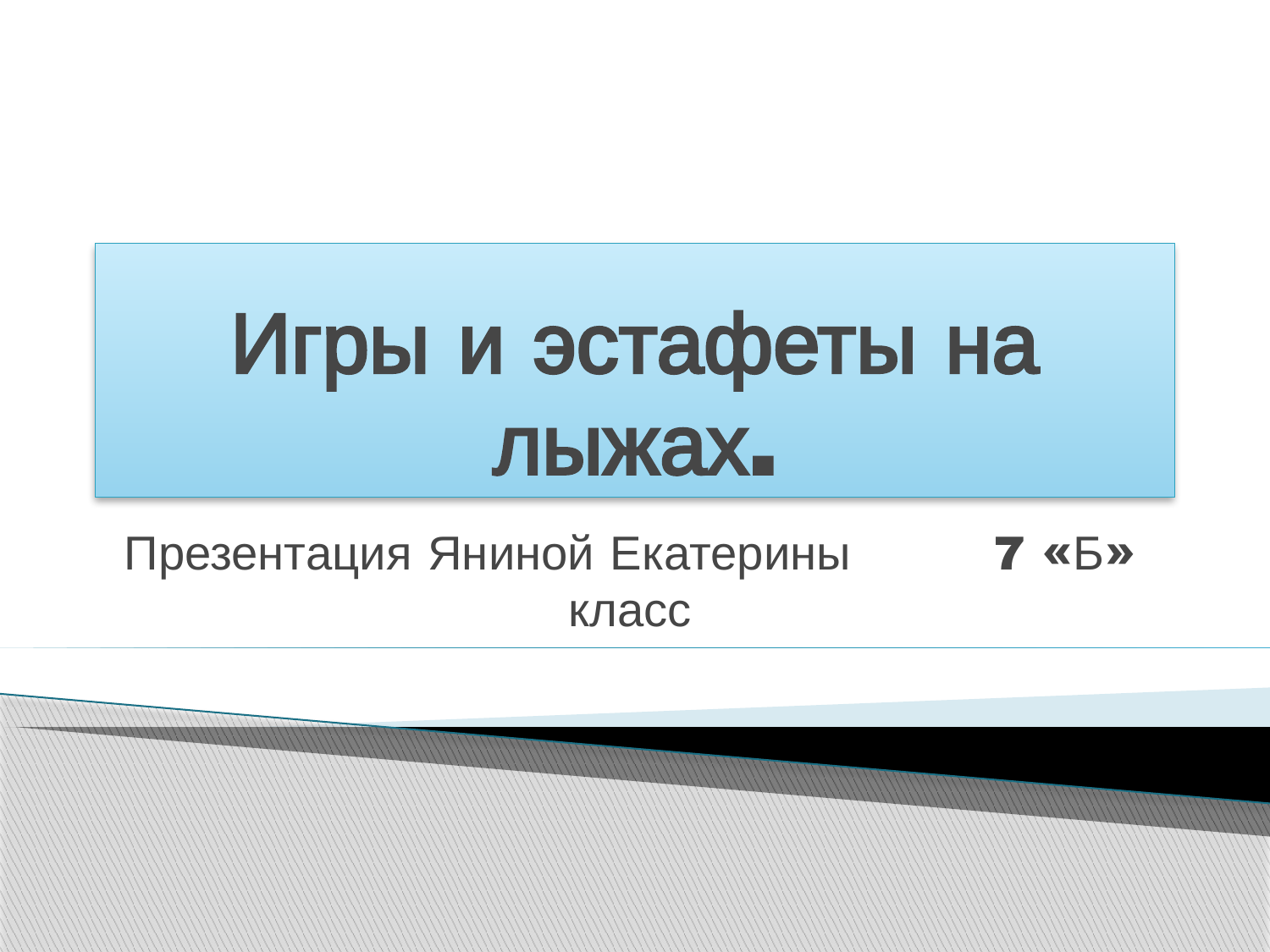

# Игры и эстафеты на лыжах.
Презентация Яниной Екатерины         7 «Б» класс